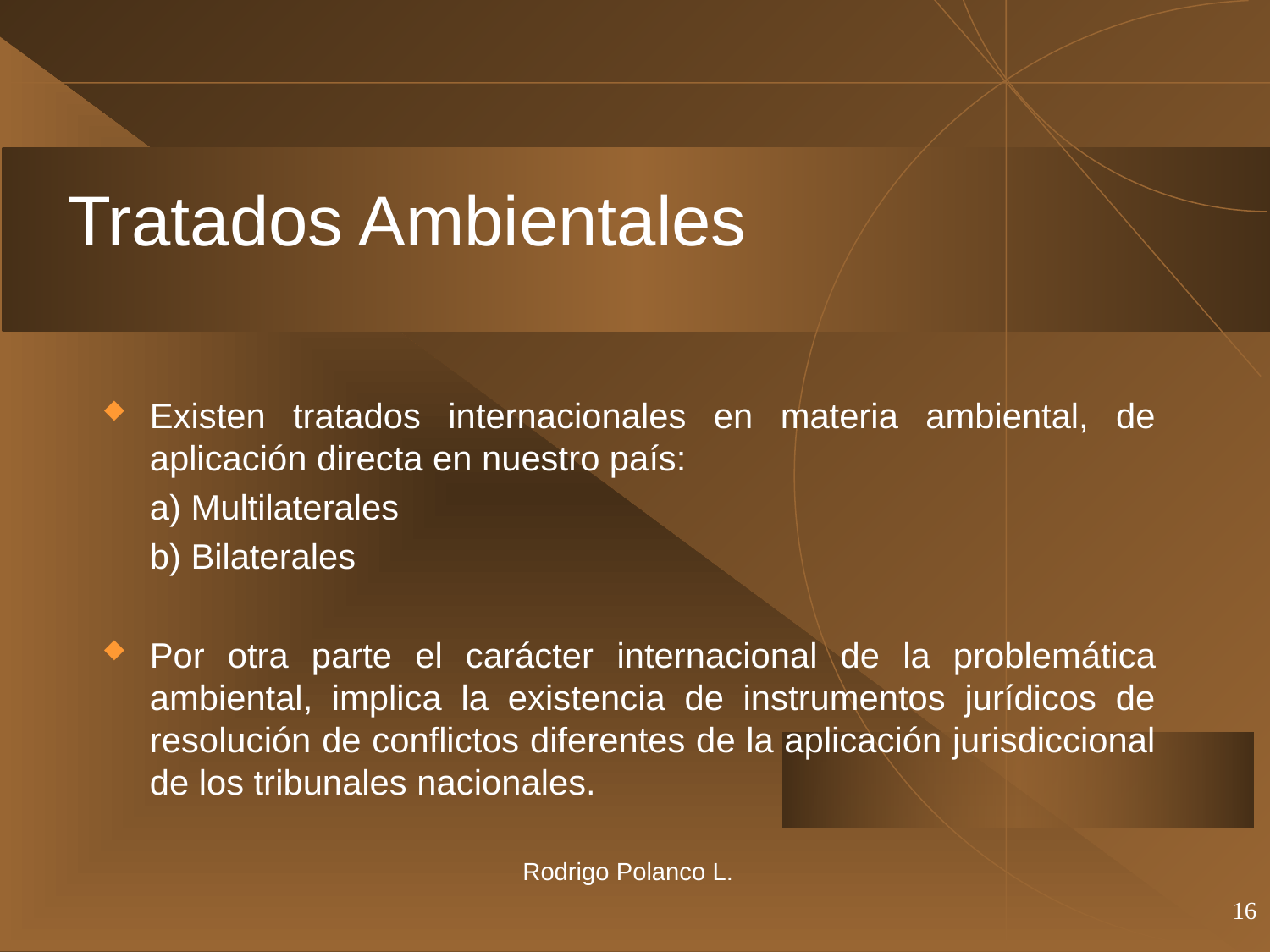

Tratados Ambientales
#
Existen tratados internacionales en materia ambiental, de aplicación directa en nuestro país:
	a) Multilaterales
	b) Bilaterales

Por otra parte el carácter internacional de la problemática ambiental, implica la existencia de instrumentos jurídicos de resolución de conflictos diferentes de la aplicación jurisdiccional de los tribunales nacionales.

Rodrigo Polanco L.
16